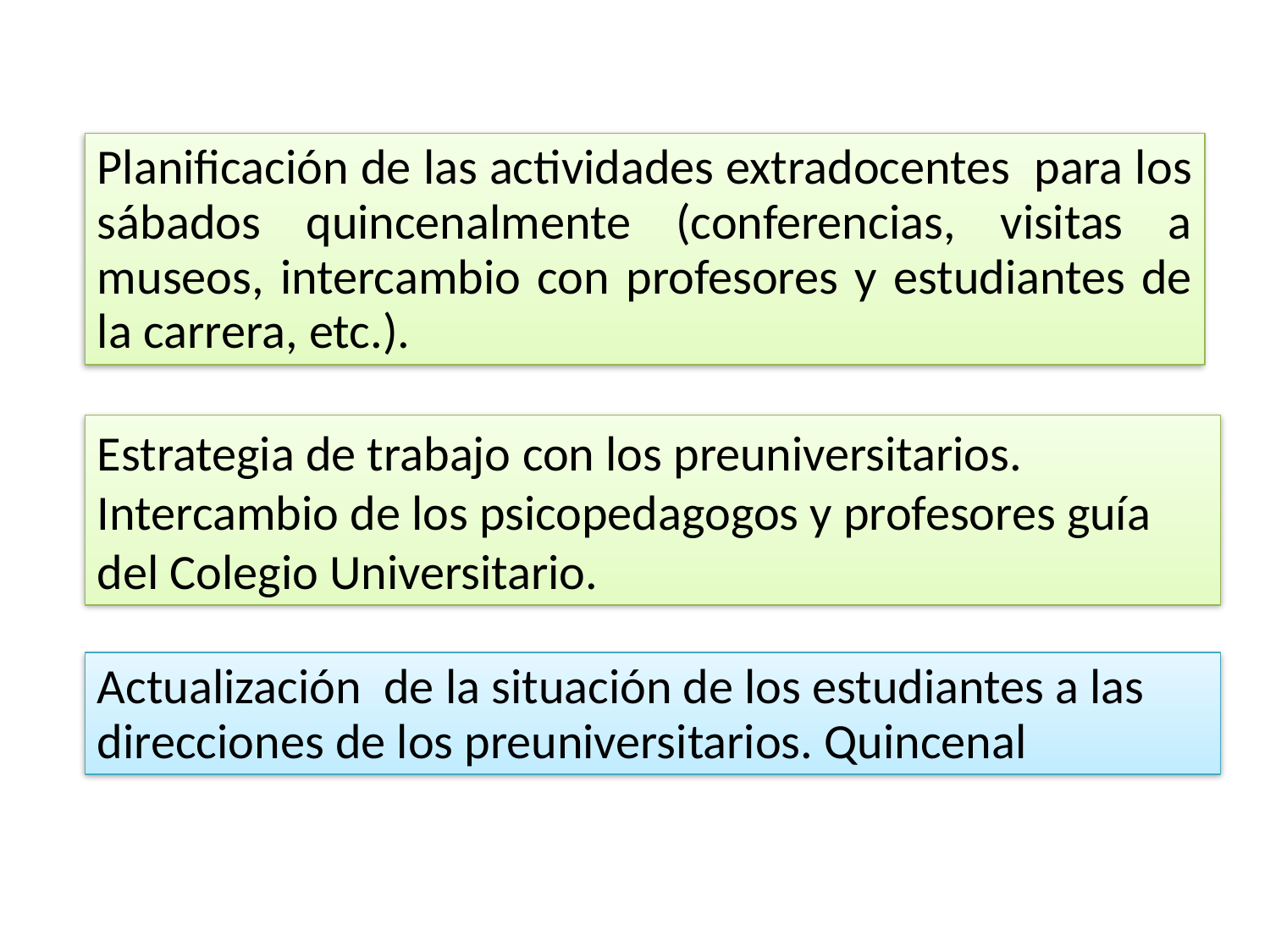

Planificación de las actividades extradocentes  para los sábados quincenalmente (conferencias, visitas a museos, intercambio con profesores y estudiantes de la carrera, etc.).
Estrategia de trabajo con los preuniversitarios. Intercambio de los psicopedagogos y profesores guía del Colegio Universitario.
Actualización  de la situación de los estudiantes a las direcciones de los preuniversitarios. Quincenal